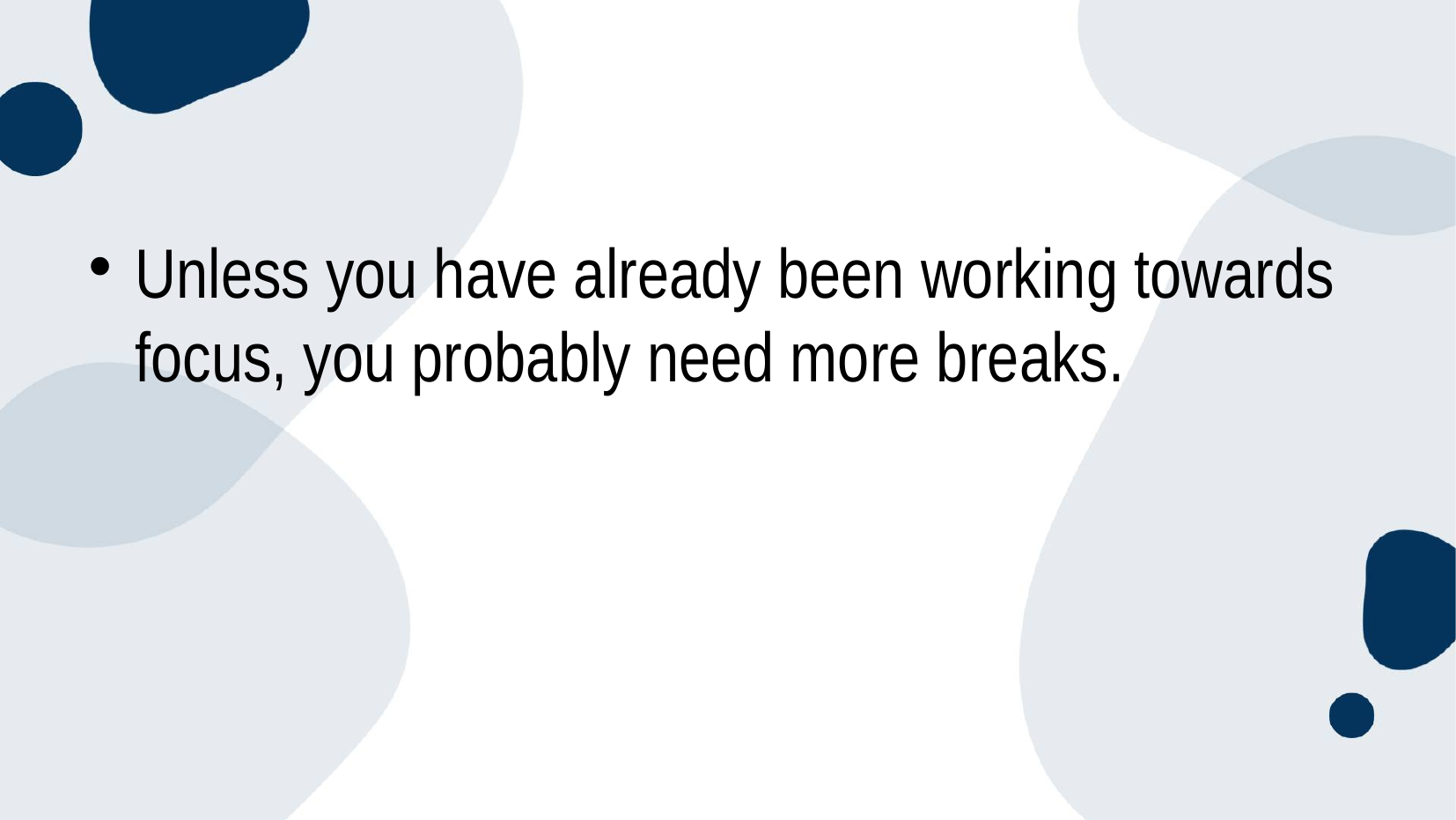

Unless you have already been working towards focus, you probably need more breaks.